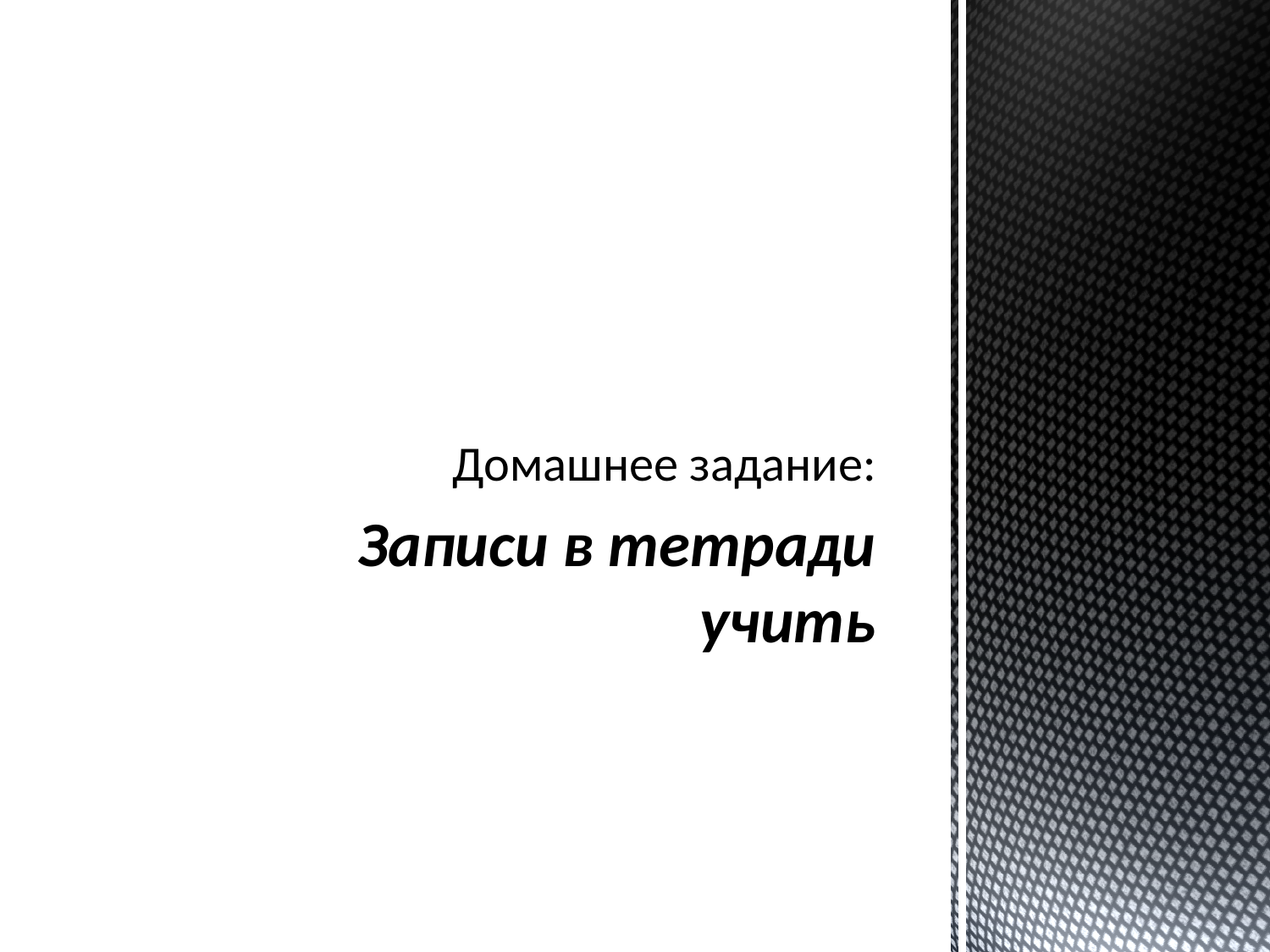

# Домашнее задание:
Записи в тетради учить